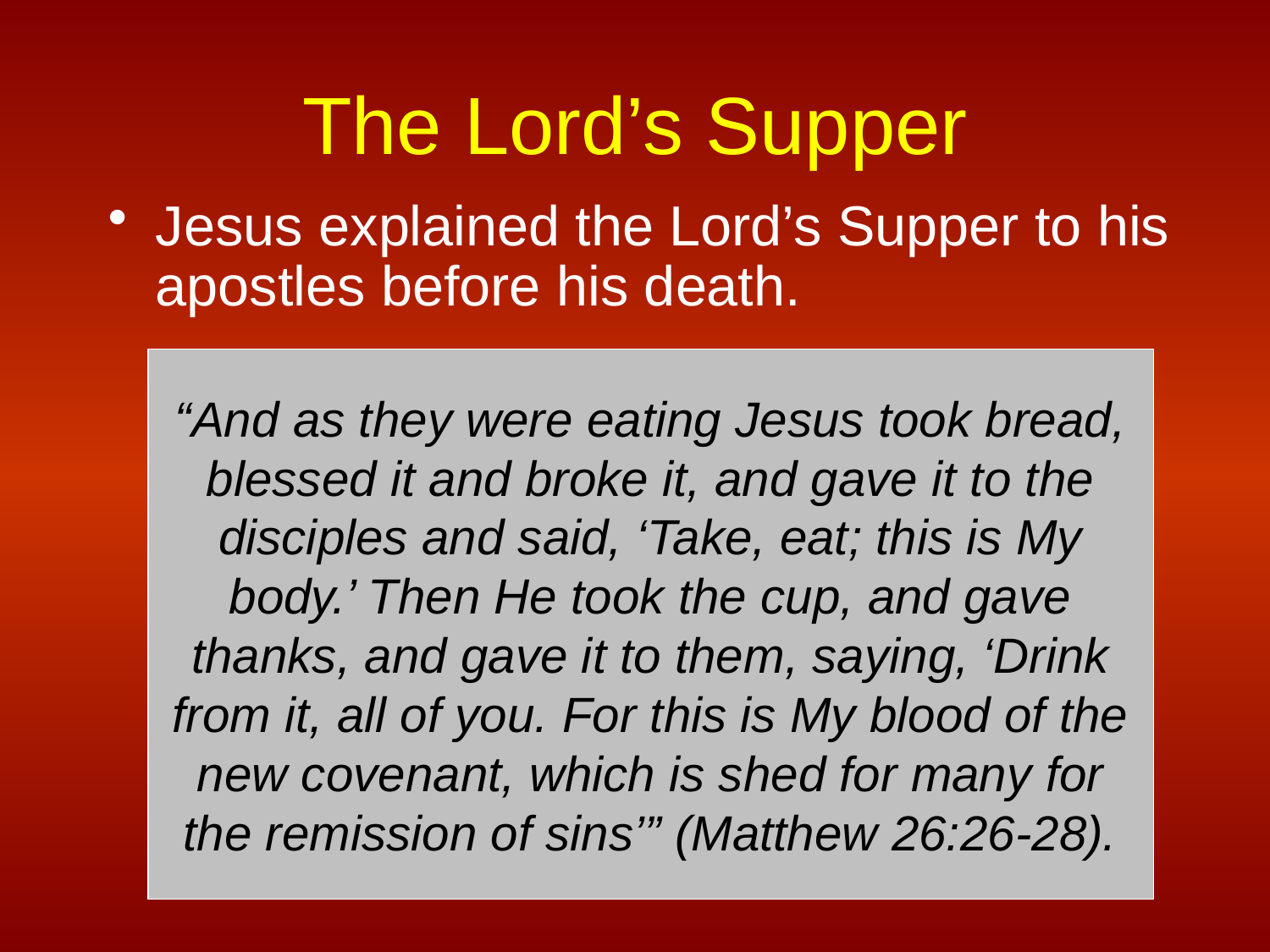

# The Lord’s Supper
Jesus explained the Lord’s Supper to his apostles before his death.
“And as they were eating Jesus took bread, blessed it and broke it, and gave it to the disciples and said, ‘Take, eat; this is My body.’ Then He took the cup, and gave thanks, and gave it to them, saying, ‘Drink from it, all of you. For this is My blood of the new covenant, which is shed for many for the remission of sins’” (Matthew 26:26-28).